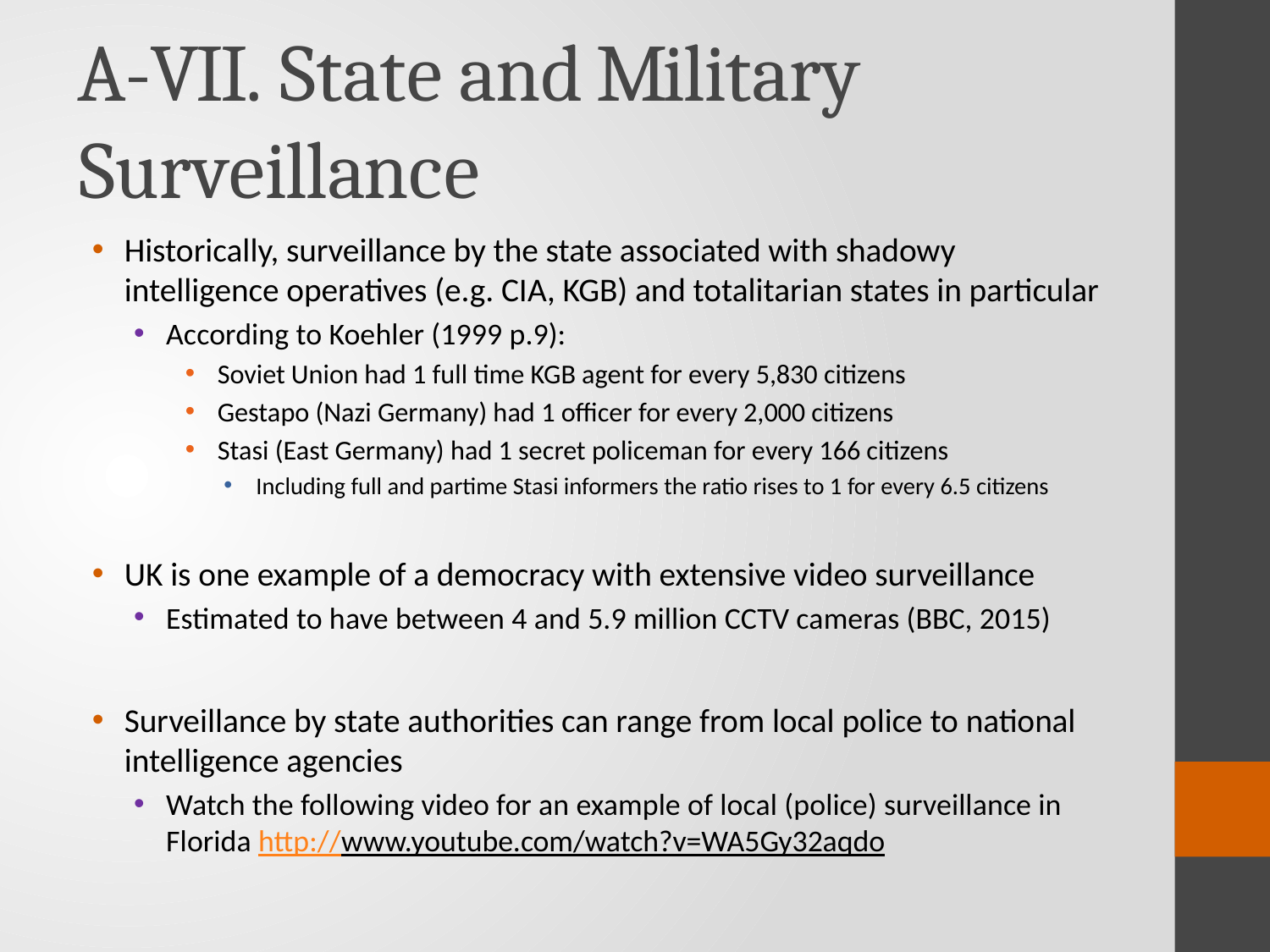

# A-VII. State and Military Surveillance
Historically, surveillance by the state associated with shadowy intelligence operatives (e.g. CIA, KGB) and totalitarian states in particular
According to Koehler (1999 p.9):
Soviet Union had 1 full time KGB agent for every 5,830 citizens
Gestapo (Nazi Germany) had 1 officer for every 2,000 citizens
Stasi (East Germany) had 1 secret policeman for every 166 citizens
Including full and partime Stasi informers the ratio rises to 1 for every 6.5 citizens

UK is one example of a democracy with extensive video surveillance
Estimated to have between 4 and 5.9 million CCTV cameras (BBC, 2015)

Surveillance by state authorities can range from local police to national intelligence agencies
Watch the following video for an example of local (police) surveillance in Florida http://www.youtube.com/watch?v=WA5Gy32aqdo